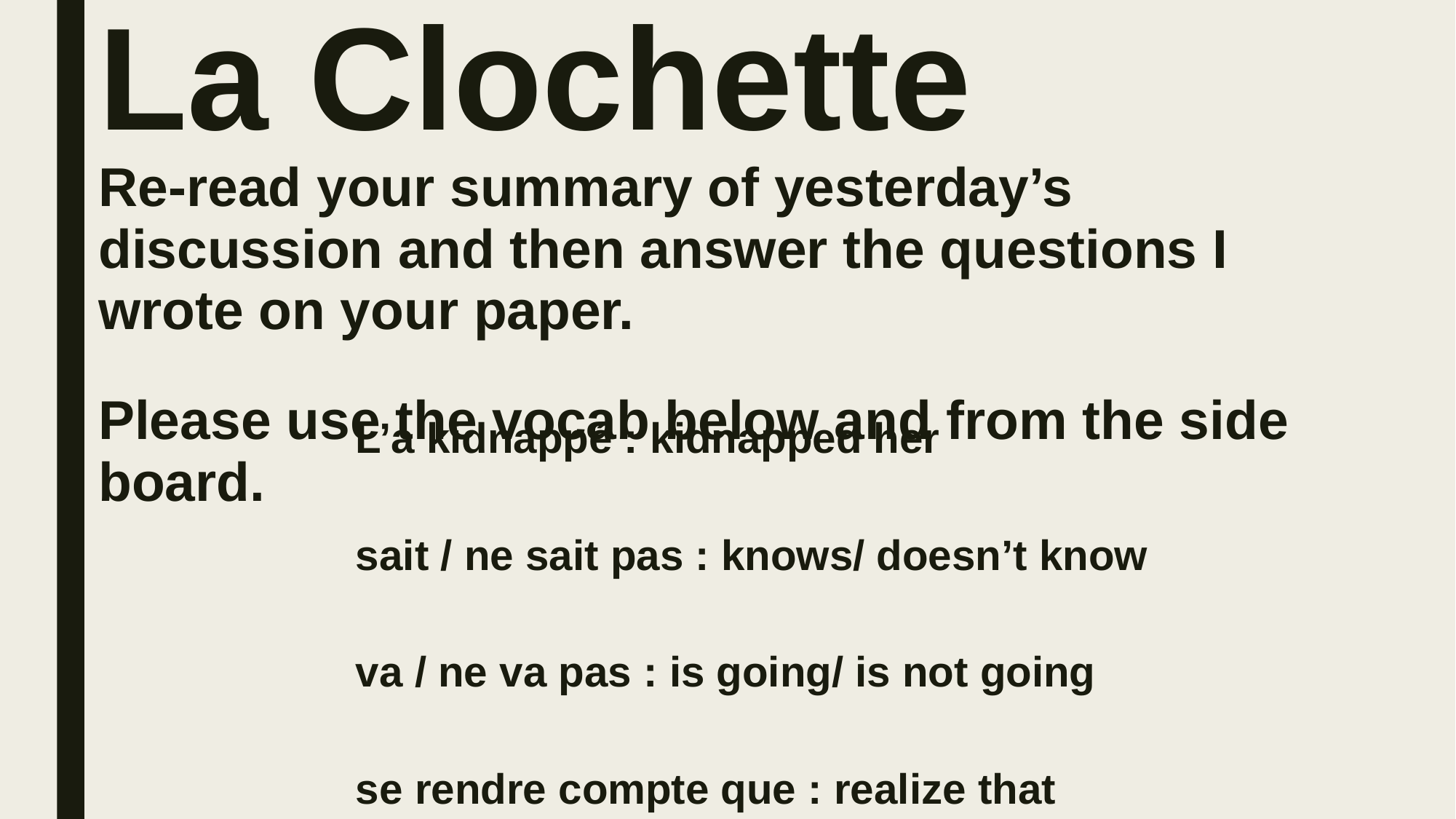

# La Clochette
Re-read your summary of yesterday’s discussion and then answer the questions I wrote on your paper.

Please use the vocab below and from the side board.
L’a kidnappé : kidnapped her

sait / ne sait pas : knows/ doesn’t know

va / ne va pas : is going/ is not going

se rendre compte que : realize that